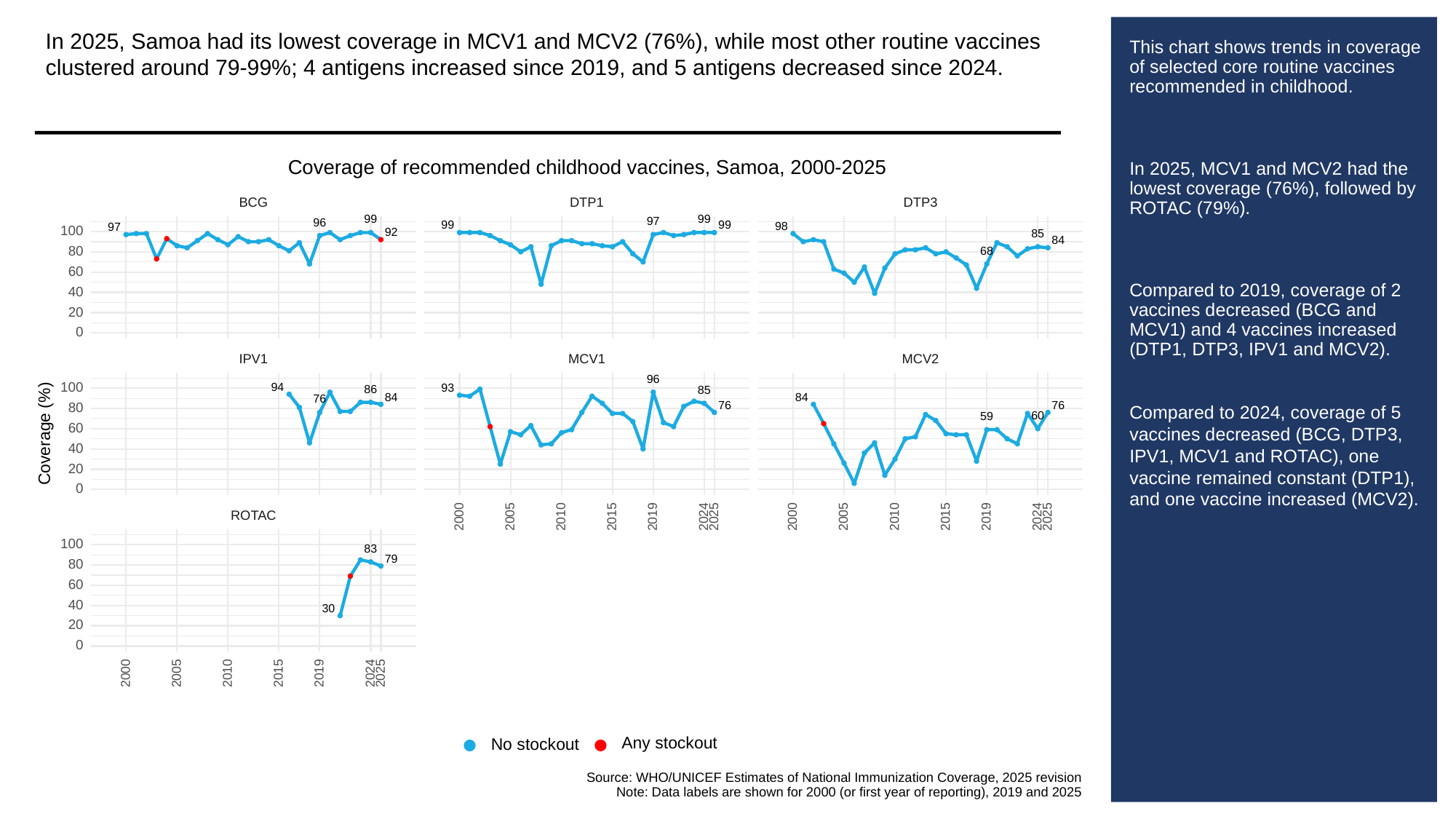

In 2025, Samoa had its lowest coverage in MCV1 and MCV2 (76%), while most other routine vaccines clustered around 79-99%; 4 antigens increased since 2019, and 5 antigens decreased since 2024.
# This chart shows trends in coverage of selected core routine vaccines recommended in childhood.

In 2025, MCV1 and MCV2 had the lowest coverage (76%), followed by ROTAC (79%).

Compared to 2019, coverage of 2 vaccines decreased (BCG and MCV1) and 4 vaccines increased (DTP1, DTP3, IPV1 and MCV2).

Compared to 2024, coverage of 5 vaccines decreased (BCG, DTP3, IPV1, MCV1 and ROTAC), one vaccine remained constant (DTP1), and one vaccine increased (MCV2).

Coverage of recommended childhood vaccines, Samoa, 2000-2025
BCG
DTP3
DTP1
99
99

97
96

99
99
98
97
100
92
85

84

80
68

60

40

20

0

MCV1
MCV2
IPV1

96

100
94
93
86
85

84
84

76

76
76

80

60

59

60

Coverage (%)

40

20

0

ROTAC
2000
2005
2010
2015
2019
2024
2025
2000
2005
2010
2015
2019
2024
2025

100

83

79

80

60

40
30

20

0

2000
2005
2010
2015
2019
2024
2025
Any stockout
No stockout

Source: WHO/UNICEF Estimates of National Immunization Coverage, 2025 revision
Note: Data labels are shown for 2000 (or first year of reporting), 2019 and 2025